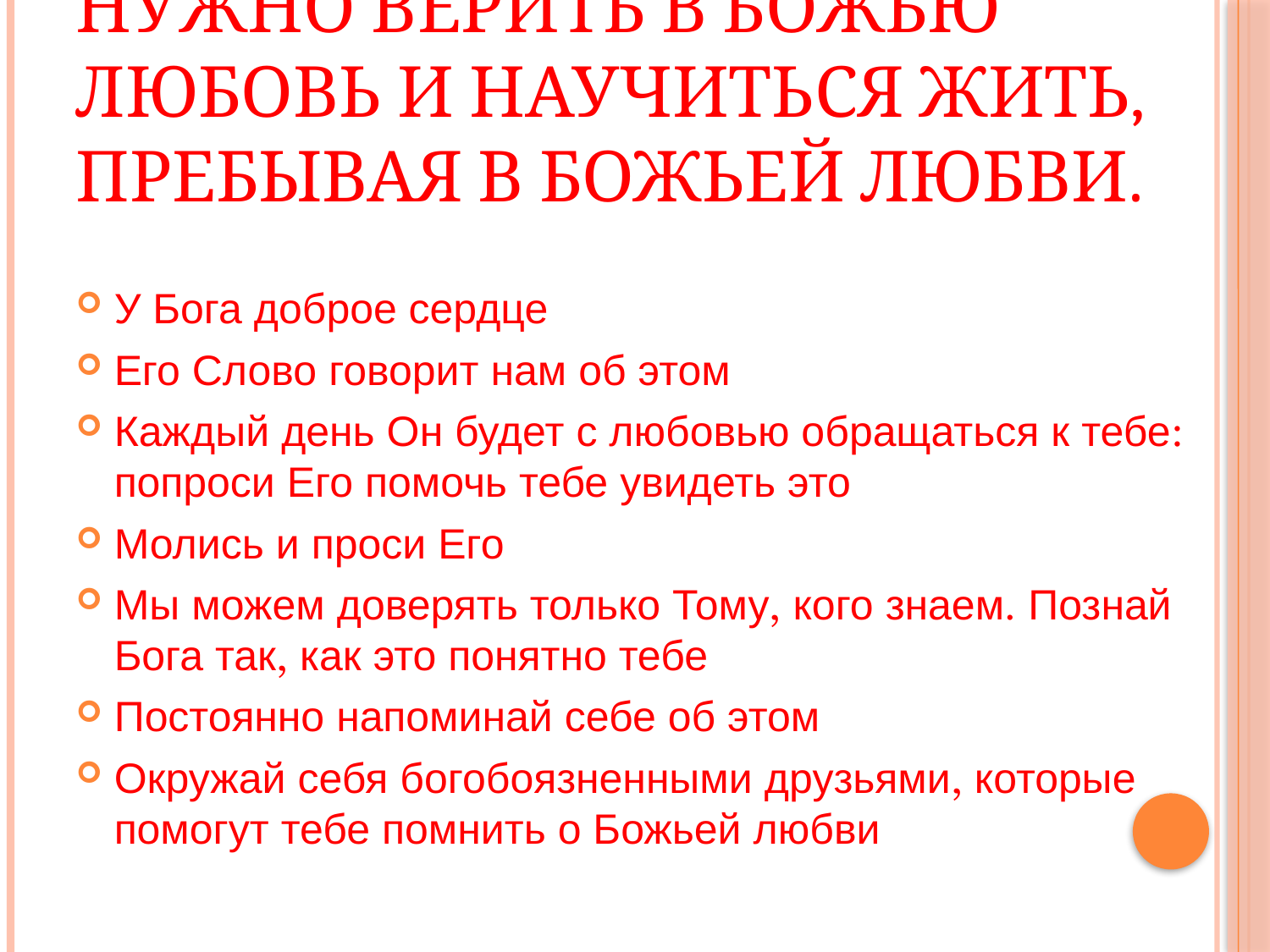

# Нужно верить в Божью любовь и научиться жить, пребывая в Божьей любви.
У Бога доброе сердце
Его Слово говорит нам об этом
Каждый день Он будет с любовью обращаться к тебе: попроси Его помочь тебе увидеть это
Молись и проси Его
Мы можем доверять только Тому, кого знаем. Познай Бога так, как это понятно тебе
Постоянно напоминай себе об этом
Окружай себя богобоязненными друзьями, которые помогут тебе помнить о Божьей любви